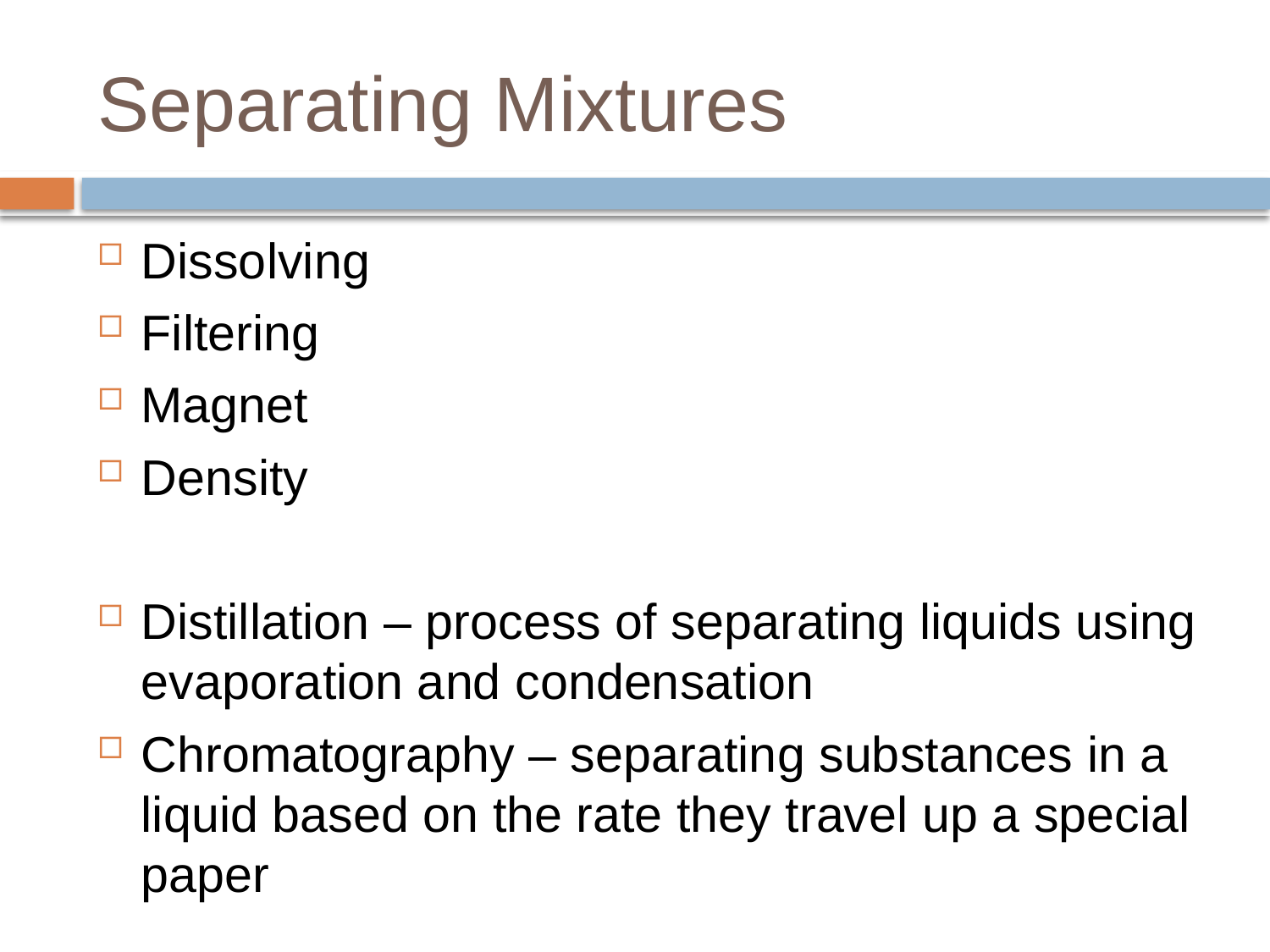

# Separating Mixtures
Dissolving
Filtering
Magnet
Density

Distillation – process of separating liquids using evaporation and condensation
Chromatography – separating substances in a liquid based on the rate they travel up a special paper